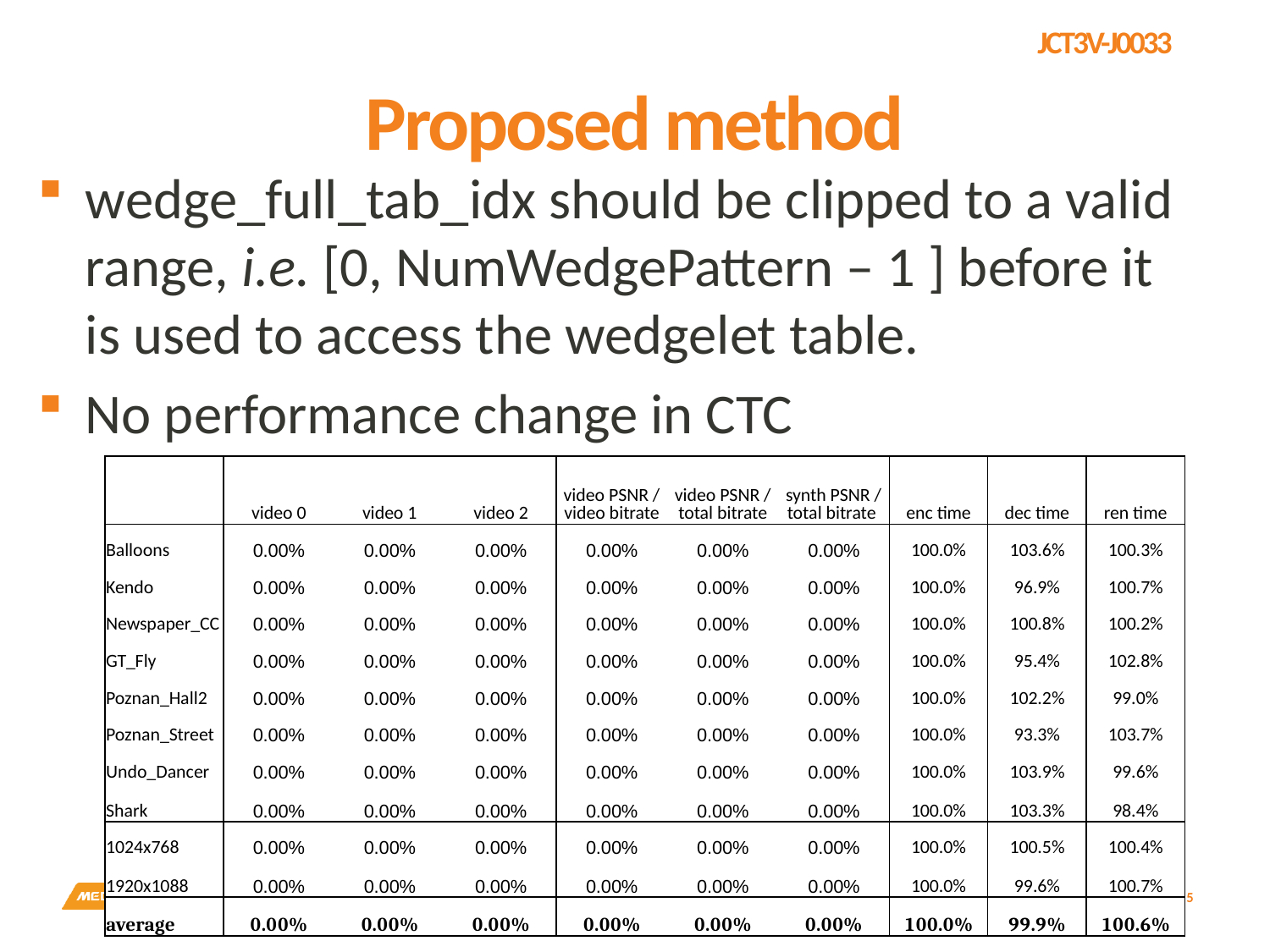

# Proposed method
wedge_full_tab_idx should be clipped to a valid range, i.e. [0, NumWedgePattern – 1 ] before it is used to access the wedgelet table.
No performance change in CTC
|  | video 0 | video 1 | video 2 | video PSNR / video bitrate | video PSNR / total bitrate | synth PSNR / total bitrate | enc time | dec time | ren time |
| --- | --- | --- | --- | --- | --- | --- | --- | --- | --- |
| Balloons | 0.00% | 0.00% | 0.00% | 0.00% | 0.00% | 0.00% | 100.0% | 103.6% | 100.3% |
| Kendo | 0.00% | 0.00% | 0.00% | 0.00% | 0.00% | 0.00% | 100.0% | 96.9% | 100.7% |
| Newspaper\_CC | 0.00% | 0.00% | 0.00% | 0.00% | 0.00% | 0.00% | 100.0% | 100.8% | 100.2% |
| GT\_Fly | 0.00% | 0.00% | 0.00% | 0.00% | 0.00% | 0.00% | 100.0% | 95.4% | 102.8% |
| Poznan\_Hall2 | 0.00% | 0.00% | 0.00% | 0.00% | 0.00% | 0.00% | 100.0% | 102.2% | 99.0% |
| Poznan\_Street | 0.00% | 0.00% | 0.00% | 0.00% | 0.00% | 0.00% | 100.0% | 93.3% | 103.7% |
| Undo\_Dancer | 0.00% | 0.00% | 0.00% | 0.00% | 0.00% | 0.00% | 100.0% | 103.9% | 99.6% |
| Shark | 0.00% | 0.00% | 0.00% | 0.00% | 0.00% | 0.00% | 100.0% | 103.3% | 98.4% |
| 1024x768 | 0.00% | 0.00% | 0.00% | 0.00% | 0.00% | 0.00% | 100.0% | 100.5% | 100.4% |
| 1920x1088 | 0.00% | 0.00% | 0.00% | 0.00% | 0.00% | 0.00% | 100.0% | 99.6% | 100.7% |
| average | 0.00% | 0.00% | 0.00% | 0.00% | 0.00% | 0.00% | 100.0% | 99.9% | 100.6% |
5